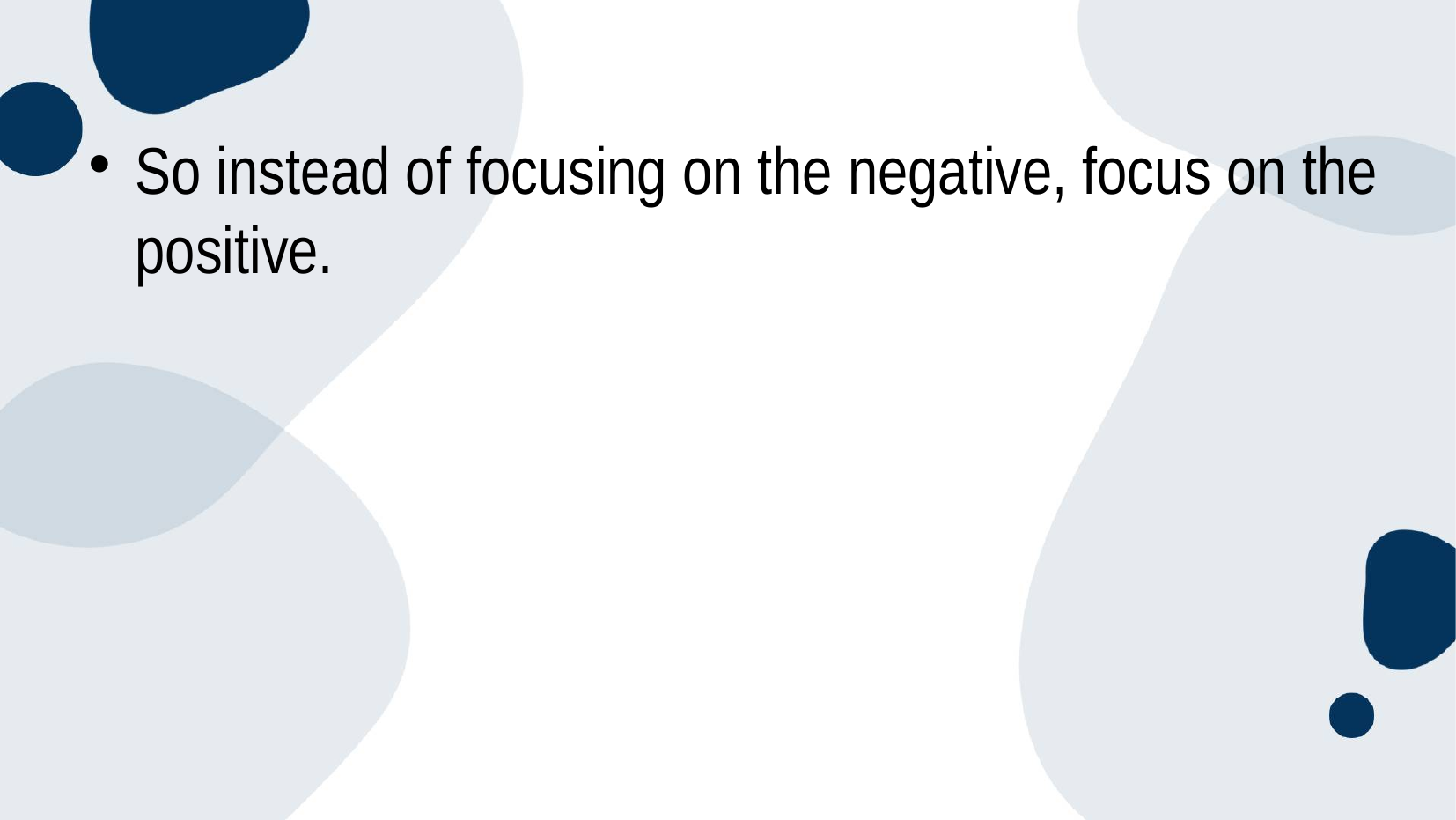

# So instead of focusing on the negative, focus on the positive.